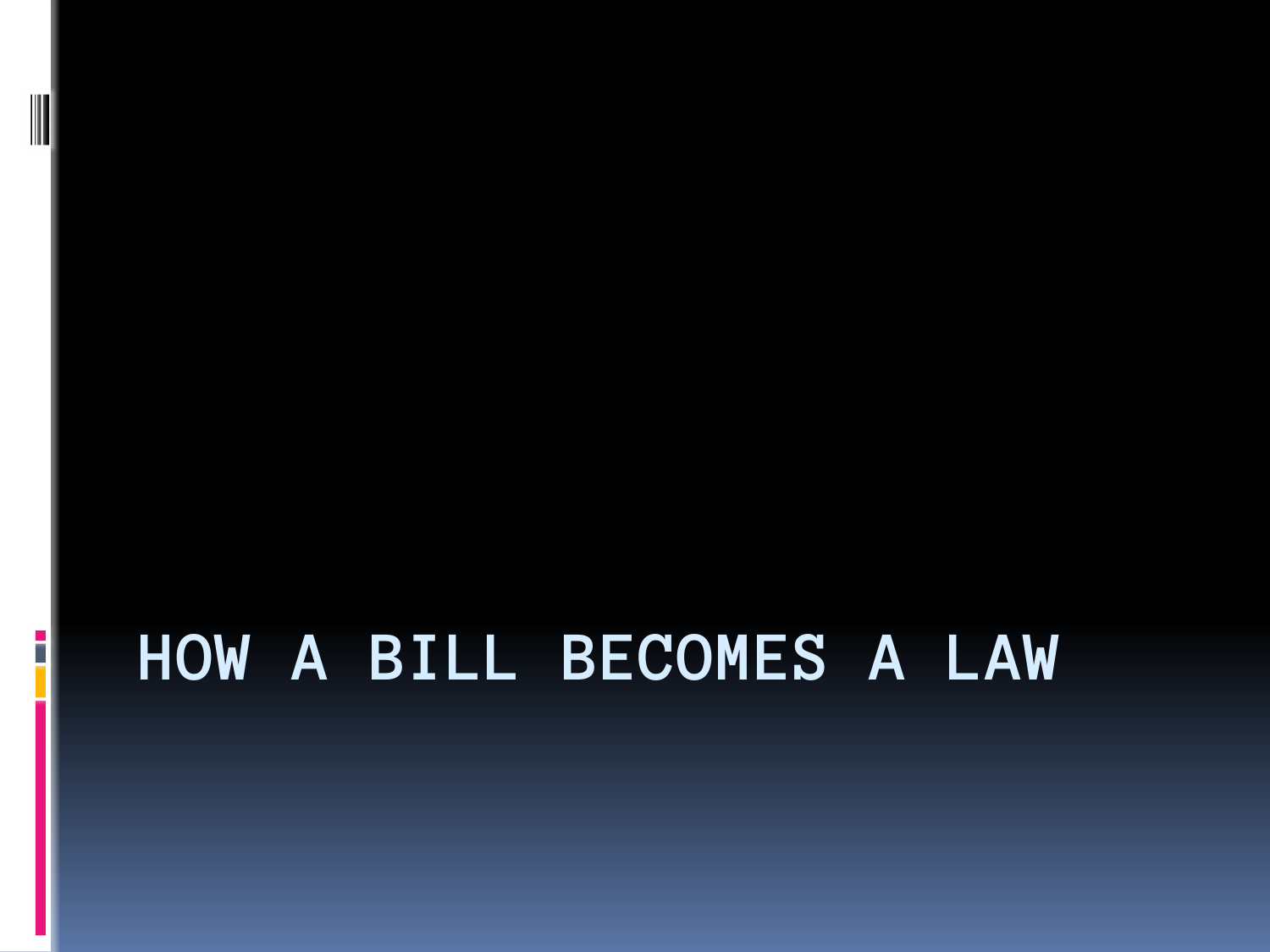

# How A Bill Becomes a Law